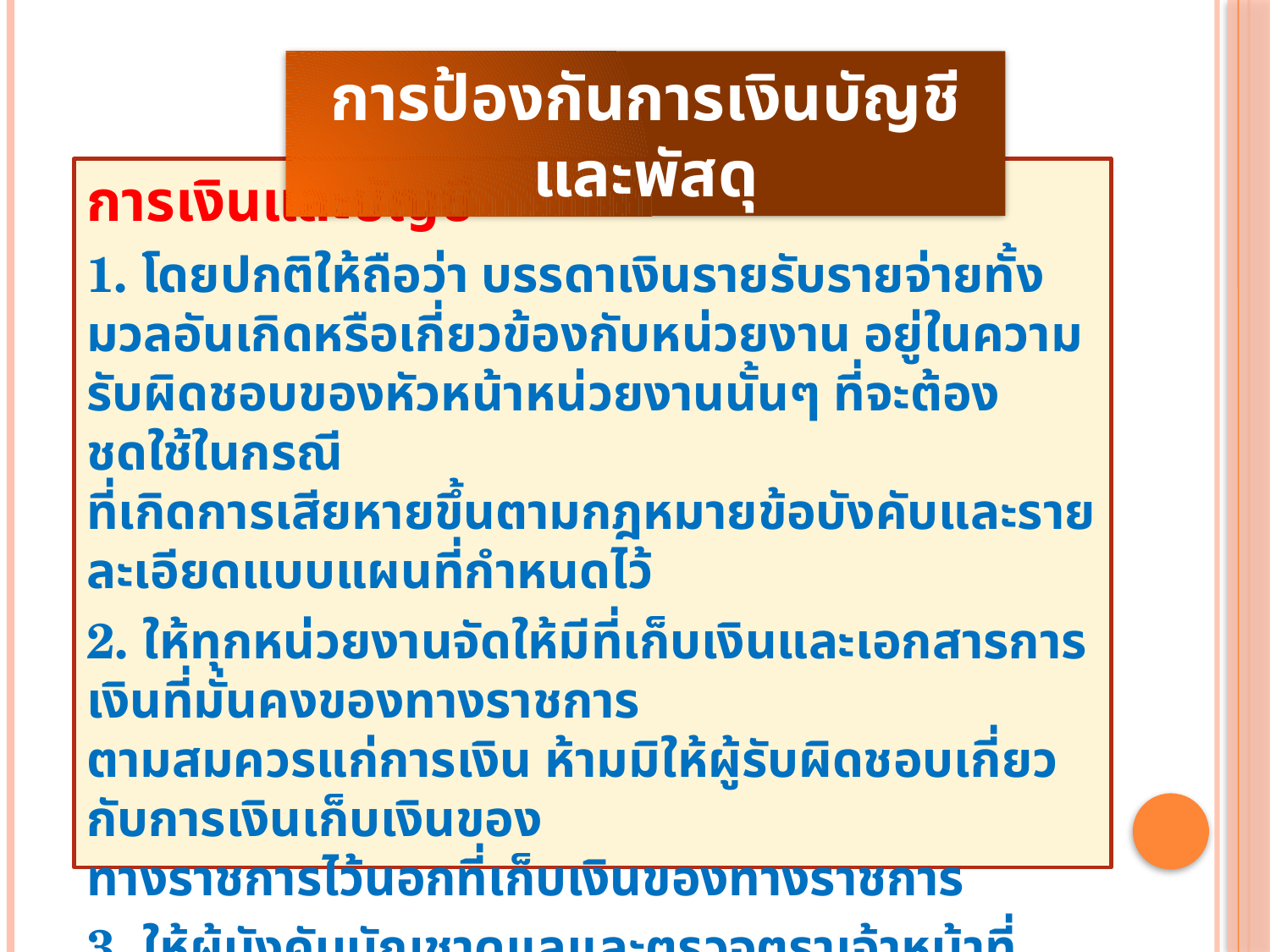

การป้องกันการเงินบัญชีและพัสดุ
การเงินและบัญชี
1. โดยปกติให้ถือว่า บรรดาเงินรายรับรายจ่ายทั้งมวลอันเกิดหรือเกี่ยวข้องกับหน่วยงาน อยู่ในความรับผิดชอบของหัวหน้าหน่วยงานนั้นๆ ที่จะต้องชดใช้ในกรณี
ที่เกิดการเสียหายขึ้นตามกฎหมายข้อบังคับและรายละเอียดแบบแผนที่กำหนดไว้
2. ให้ทุกหน่วยงานจัดให้มีที่เก็บเงินและเอกสารการเงินที่มั่นคงของทางราชการ
ตามสมควรแก่การเงิน ห้ามมิให้ผู้รับผิดชอบเกี่ยวกับการเงินเก็บเงินของ
ทางราชการไว้นอกที่เก็บเงินของทางราชการ
3. ให้ผู้บังคับบัญชาดูแลและตรวจตราเจ้าหน้าที่เกี่ยวกับการเงินและการบัญชีให้ปฏิบัติตามระเบียบแบบแผนที่ทางราชการกำหนดไว้โดยเคร่งครัด โดยเฉพาะ
อย่างยิ่งในการนำเงินเข้าและออกจากตู้นิรภัย กรรมการผู้ถือกุญแจจะต้องไปร่วมตรวจด้วยทุกครั้ง